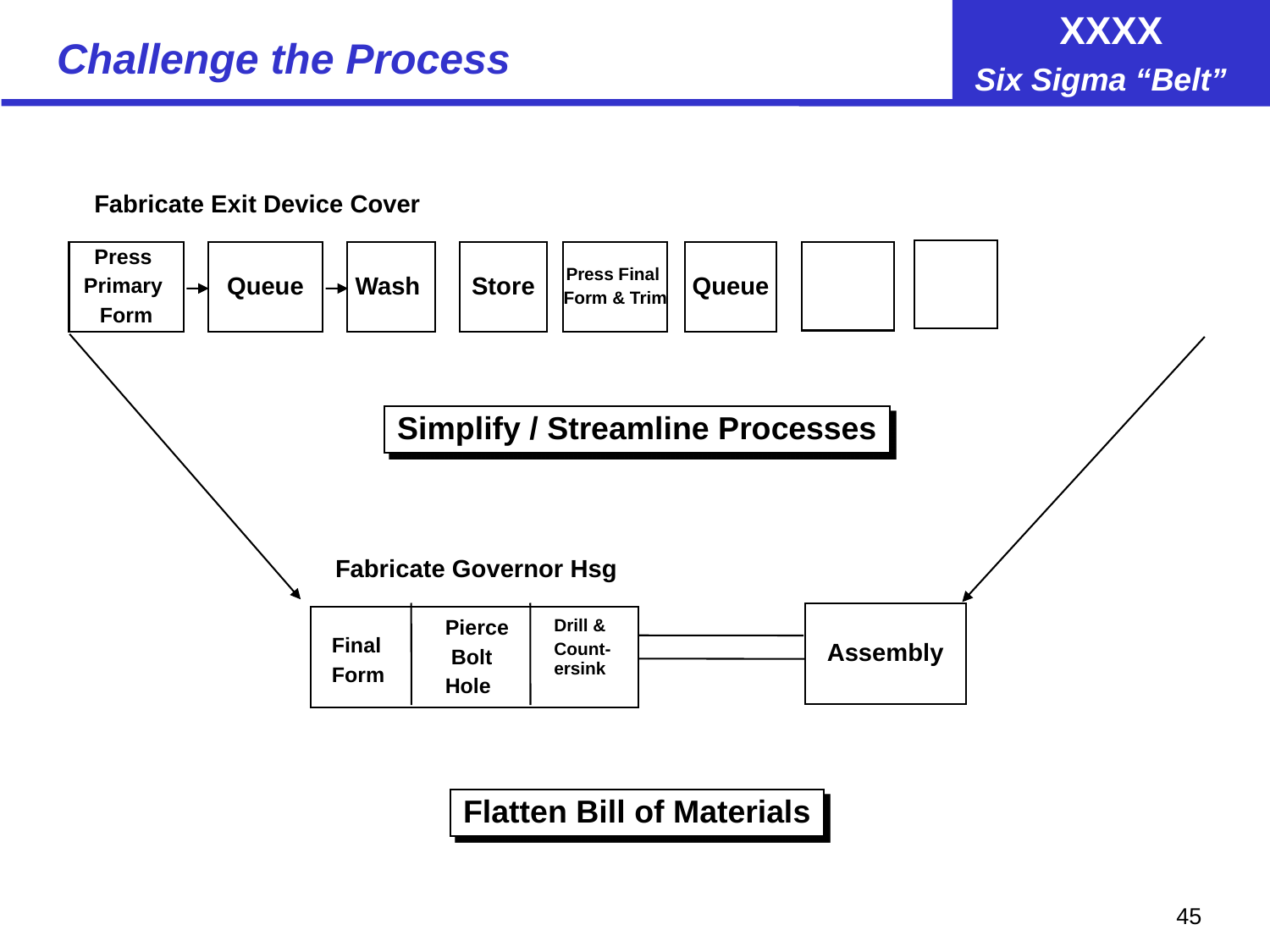

# Challenge the Process
Fabricate Exit Device Cover

Press
Primary
Form
Queue
Wash
Store
Press Final
Form & Trim
Queue

Simplify / Streamline Processes
Fabricate Governor Hsg

Assembly

Drill &
Count-ersink
Pierce
 Bolt
Hole
Final
Form

Flatten Bill of Materials